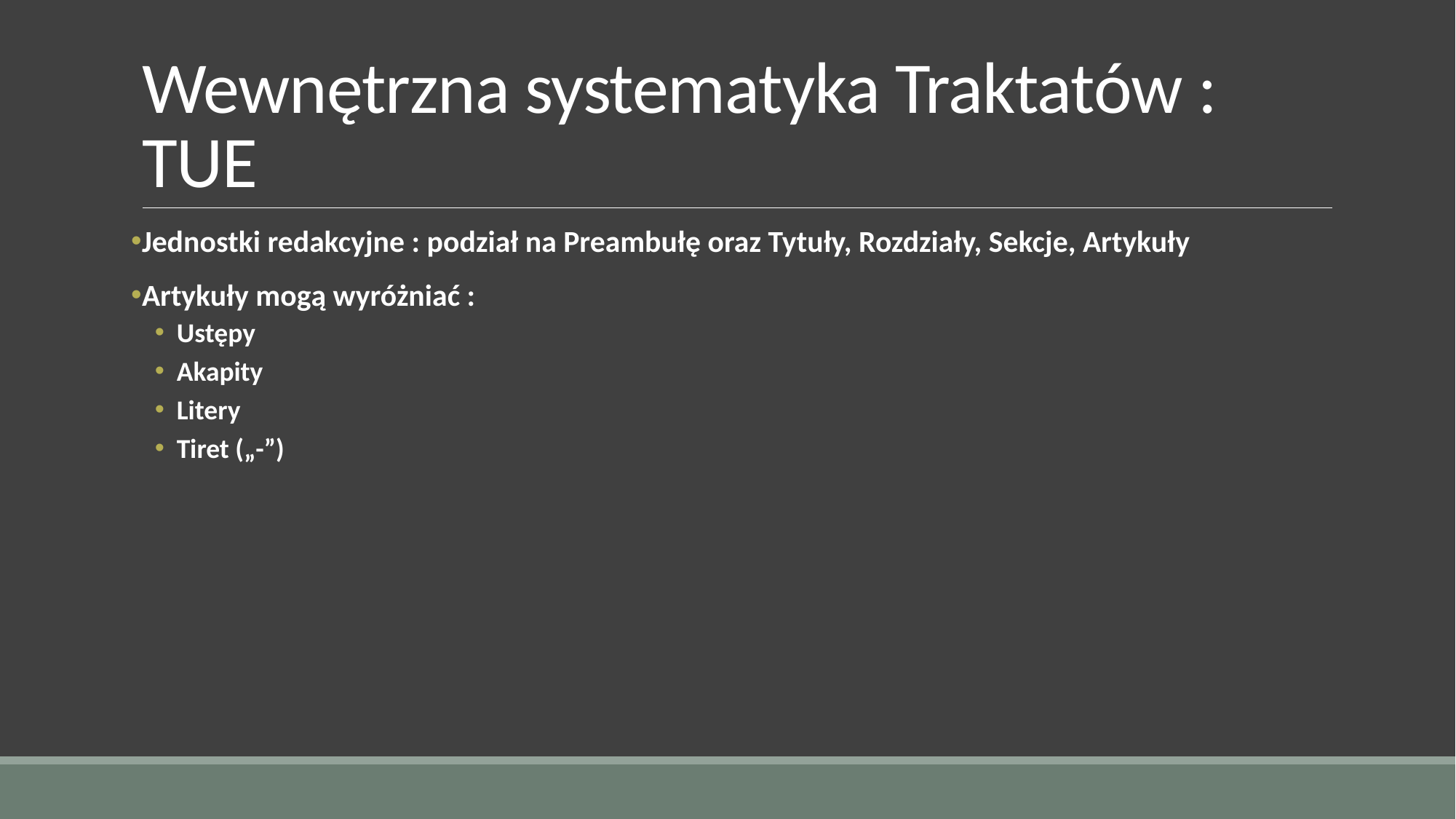

# Wewnętrzna systematyka Traktatów : TUE
Jednostki redakcyjne : podział na Preambułę oraz Tytuły, Rozdziały, Sekcje, Artykuły
Artykuły mogą wyróżniać :
Ustępy
Akapity
Litery
Tiret („-”)